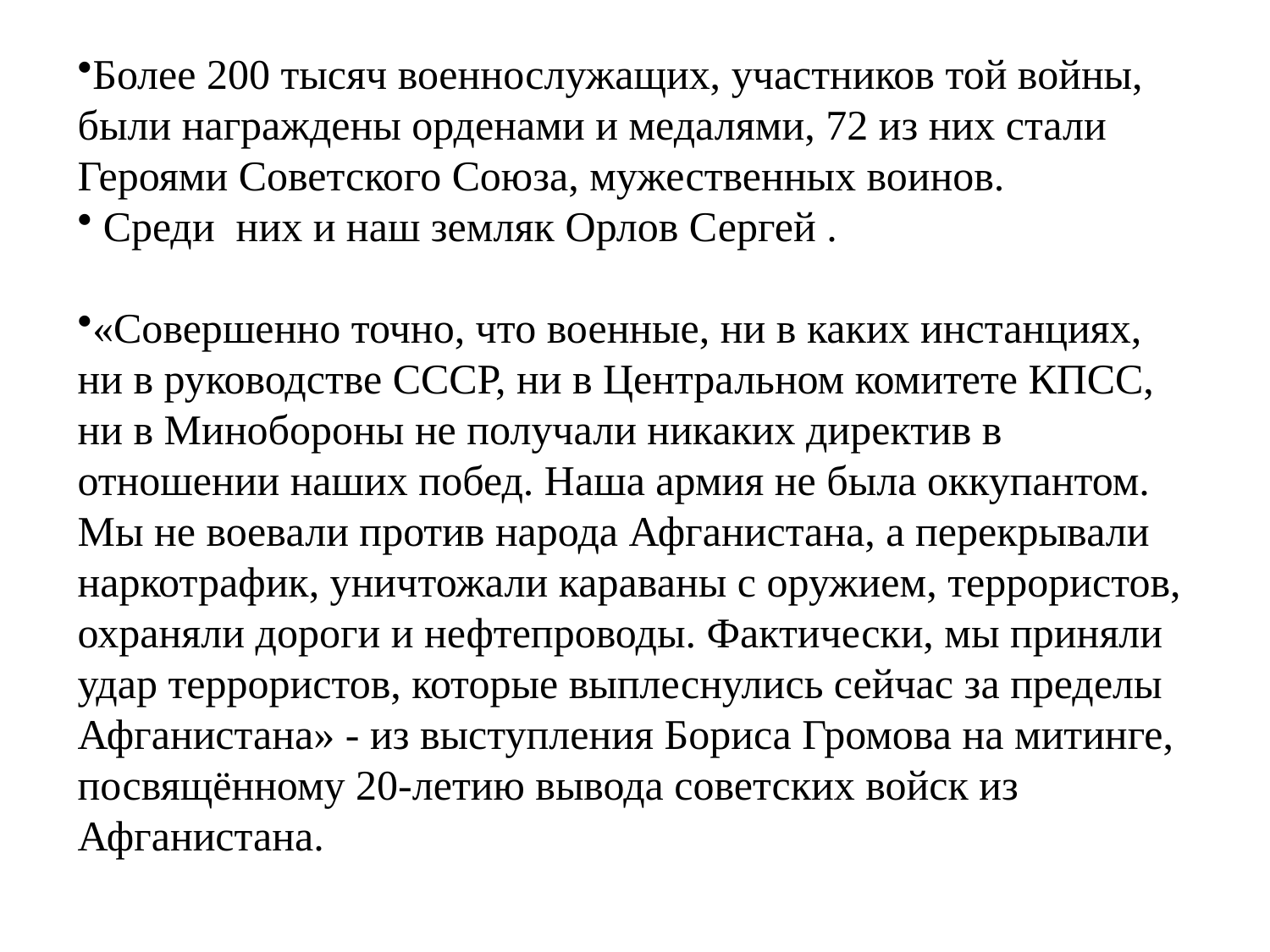

Более 200 тысяч военнослужащих, участников той войны, были награждены орденами и медалями, 72 из них стали Героями Советского Союза, мужественных воинов.
 Среди  них и наш земляк Орлов Сергей .

«Совершенно точно, что военные, ни в каких инстанциях, ни в руководстве СССР, ни в Центральном комитете КПСС, ни в Минобороны не получали никаких директив в отношении наших побед. Наша армия не была оккупантом. Мы не воевали против народа Афганистана, а перекрывали наркотрафик, уничтожали караваны с оружием, террористов, охраняли дороги и нефтепроводы. Фактически, мы приняли удар террористов, которые выплеснулись сейчас за пределы Афганистана» - из выступления Бориса Громова на митинге, посвящённому 20-летию вывода советских войск из Афганистана.